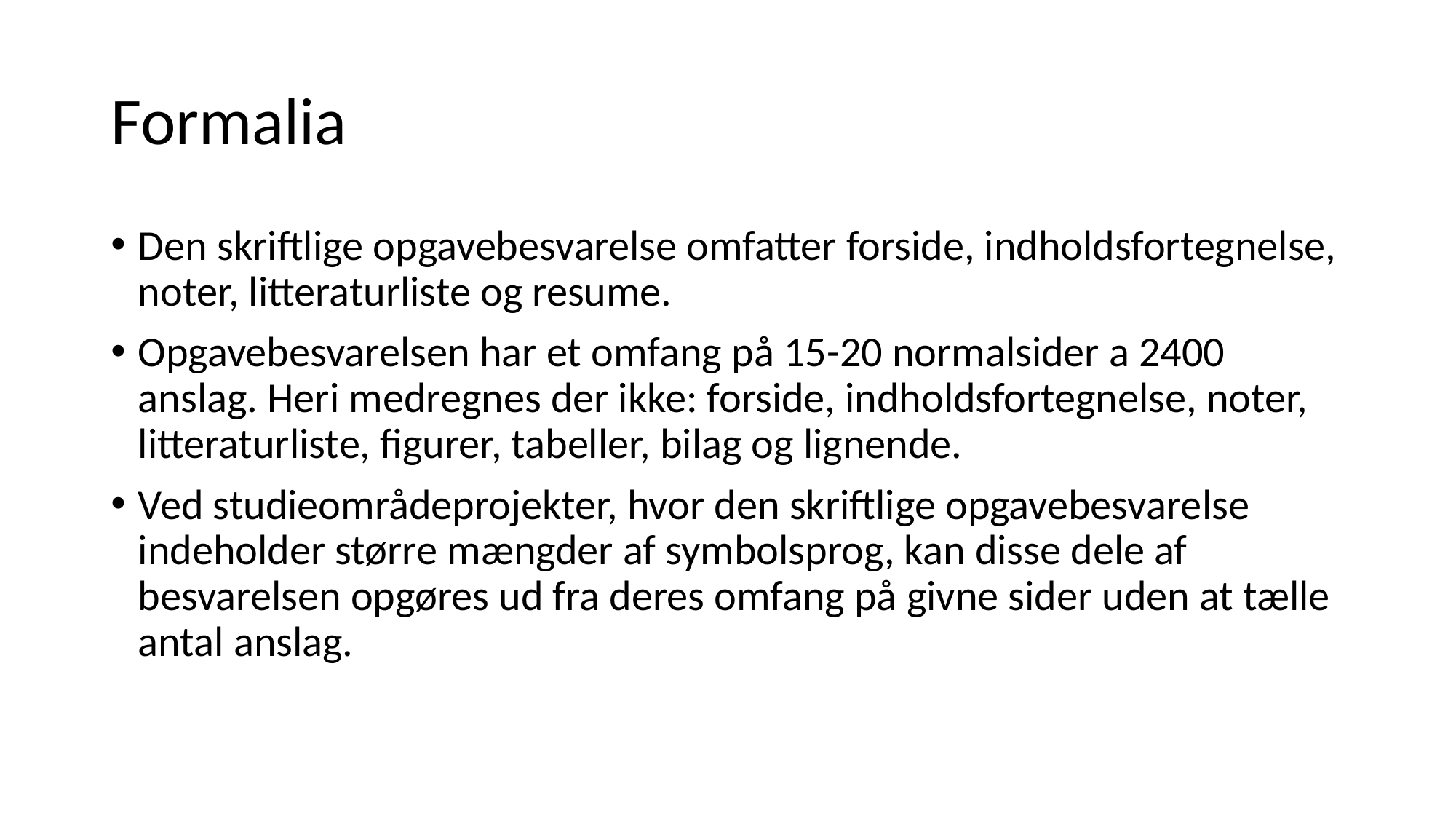

# Formalia
Den skriftlige opgavebesvarelse omfatter forside, indholdsfortegnelse, noter, litteraturliste og resume.
Opgavebesvarelsen har et omfang på 15-20 normalsider a 2400 anslag. Heri medregnes der ikke: forside, indholdsfortegnelse, noter, litteraturliste, figurer, tabeller, bilag og lignende.
Ved studieområdeprojekter, hvor den skriftlige opgavebesvarelse indeholder større mængder af symbolsprog, kan disse dele af besvarelsen opgøres ud fra deres omfang på givne sider uden at tælle antal anslag.